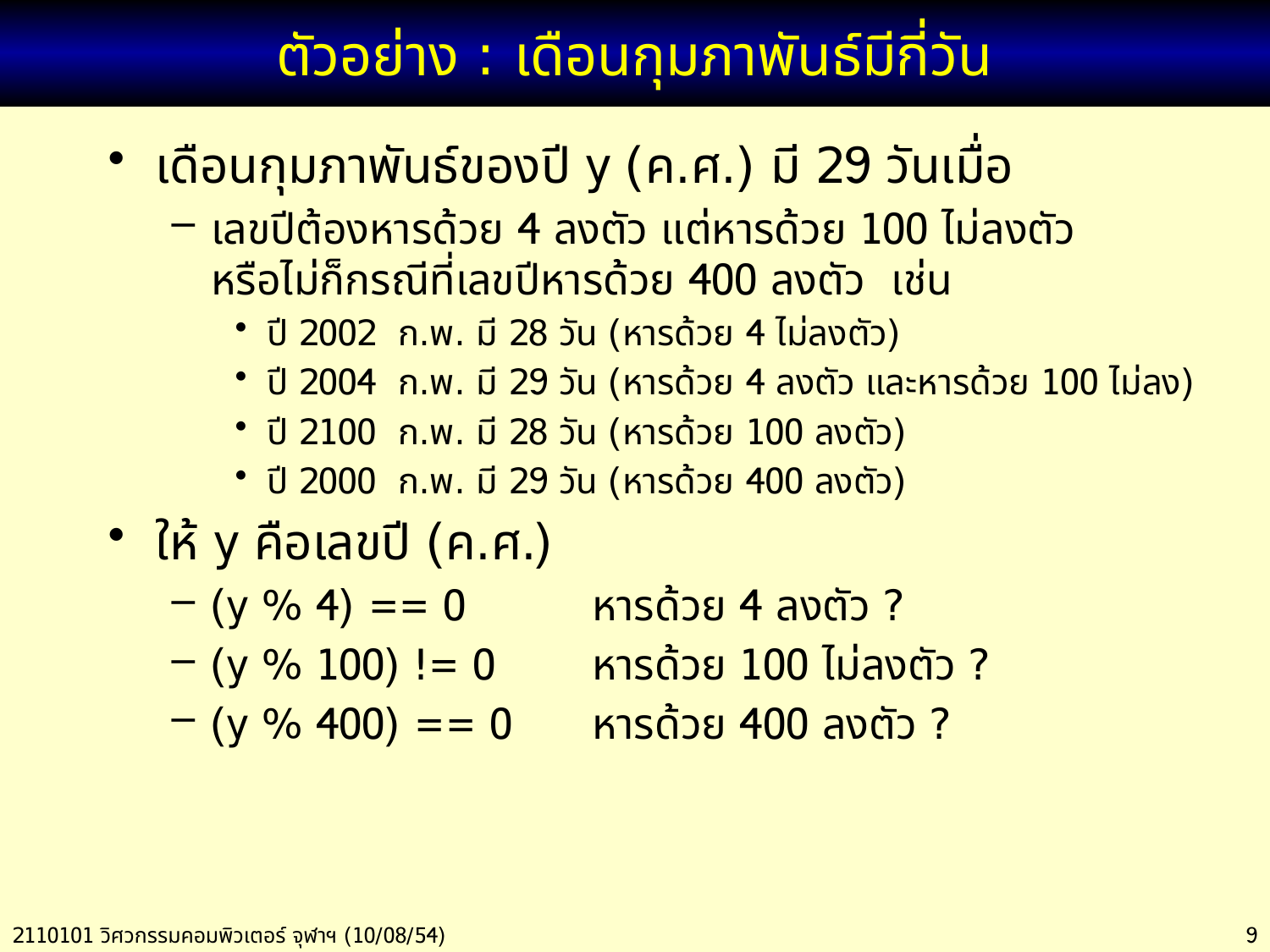

# ตัวอย่าง : เดือนกุมภาพันธ์มีกี่วัน
เดือนกุมภาพันธ์ของปี y (ค.ศ.) มี 29 วันเมื่อ
เลขปีต้องหารด้วย 4 ลงตัว แต่หารด้วย 100 ไม่ลงตัว
หรือไม่ก็กรณีที่เลขปีหารด้วย 400 ลงตัว  เช่น
ปี 2002  ก.พ. มี 28 วัน (หารด้วย 4 ไม่ลงตัว)
ปี 2004  ก.พ. มี 29 วัน (หารด้วย 4 ลงตัว และหารด้วย 100 ไม่ลง)
ปี 2100  ก.พ. มี 28 วัน (หารด้วย 100 ลงตัว)
ปี 2000  ก.พ. มี 29 วัน (หารด้วย 400 ลงตัว)
ให้ y คือเลขปี (ค.ศ.)
(y % 4) == 0  	หารด้วย 4 ลงตัว ?
(y % 100) != 0  	หารด้วย 100 ไม่ลงตัว ?
(y % 400) == 0  	หารด้วย 400 ลงตัว ?